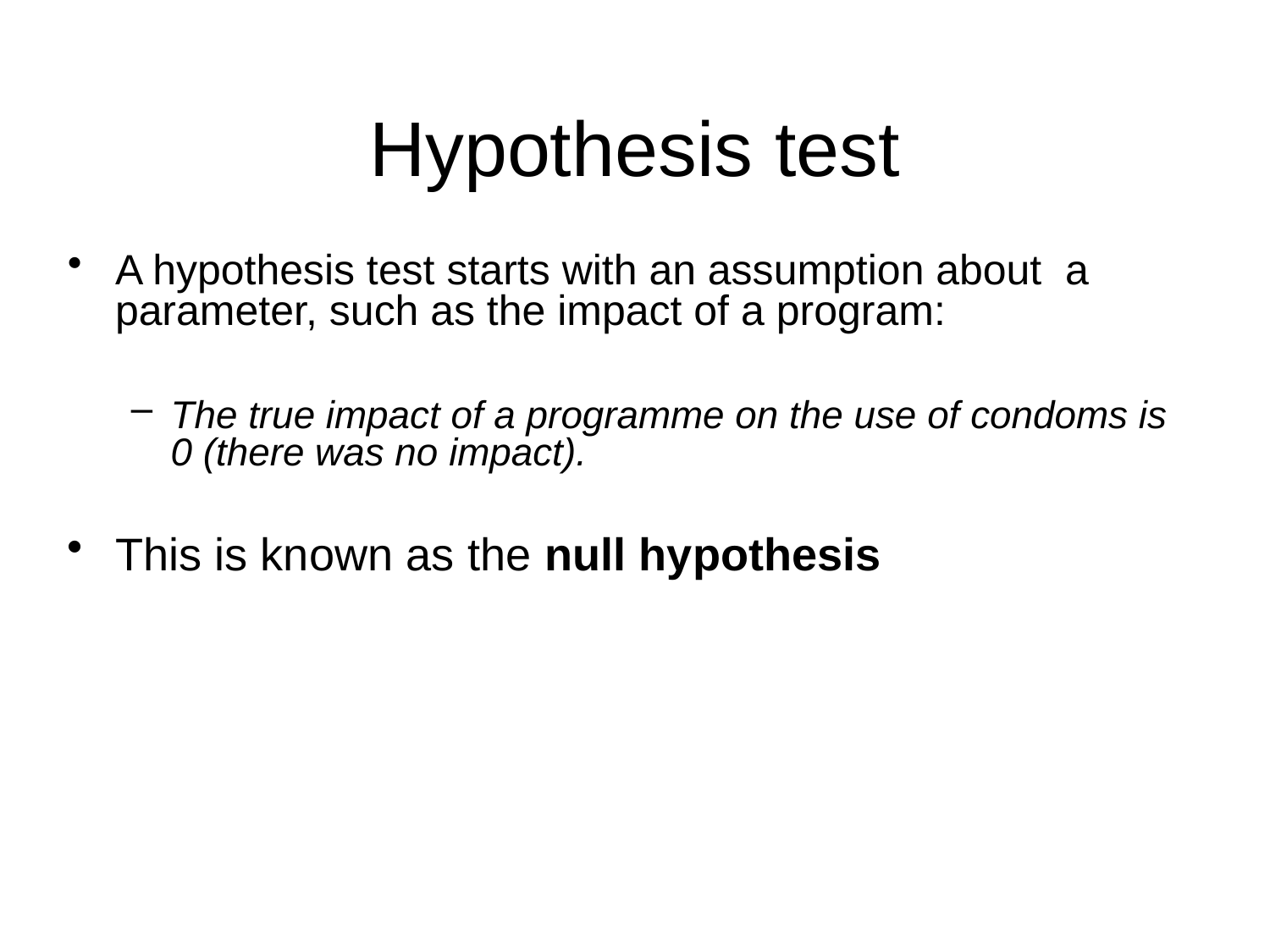

Hypothesis test
A hypothesis test starts with an assumption about  a parameter, such as the impact of a program:

The true impact of a programme on the use of condoms is 0 (there was no impact).

This is known as the null hypothesis